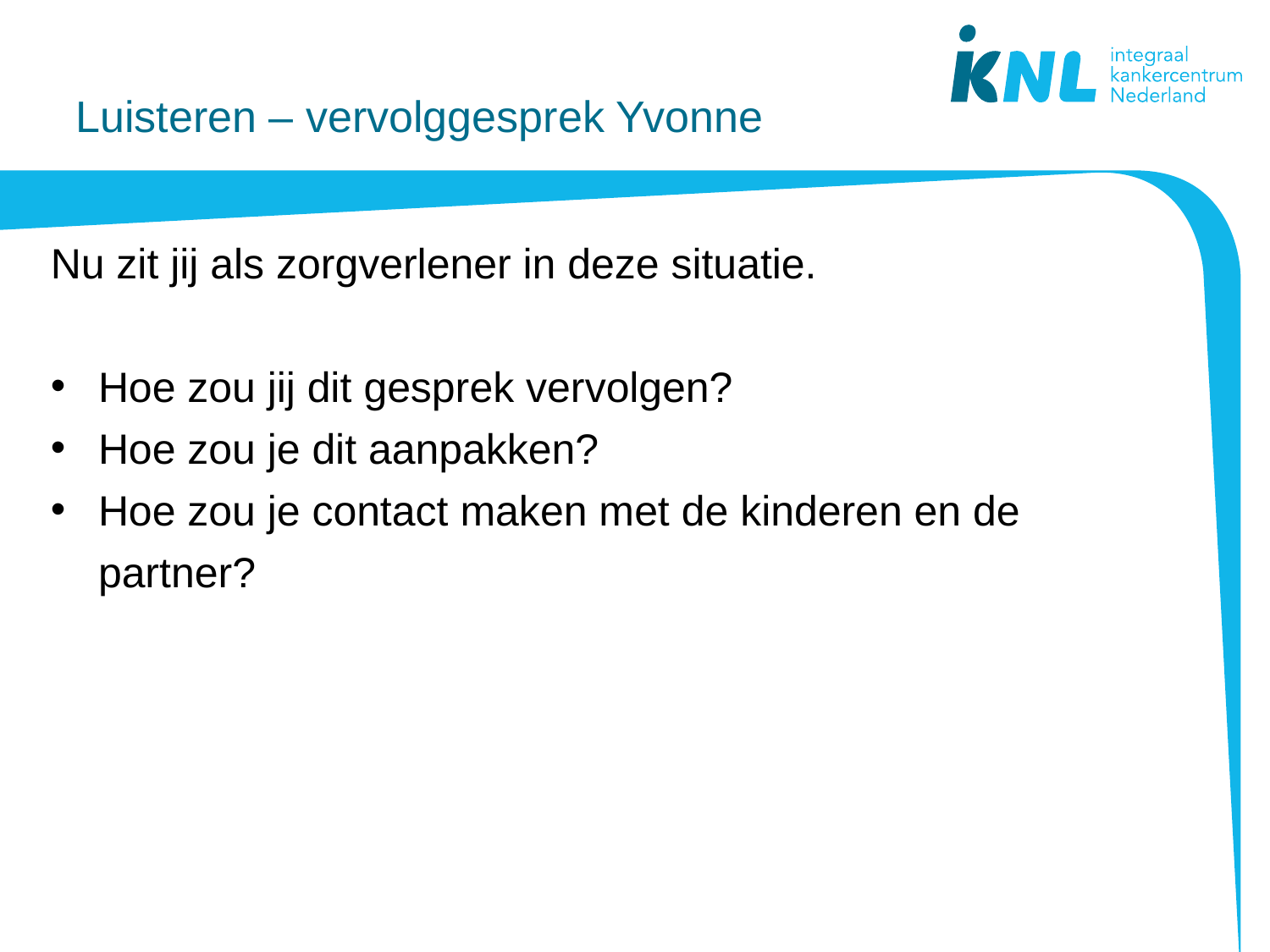

# Luisteren – vervolggesprek Yvonne
Nu zit jij als zorgverlener in deze situatie.

Hoe zou jij dit gesprek vervolgen?
Hoe zou je dit aanpakken?
Hoe zou je contact maken met de kinderen en de partner?